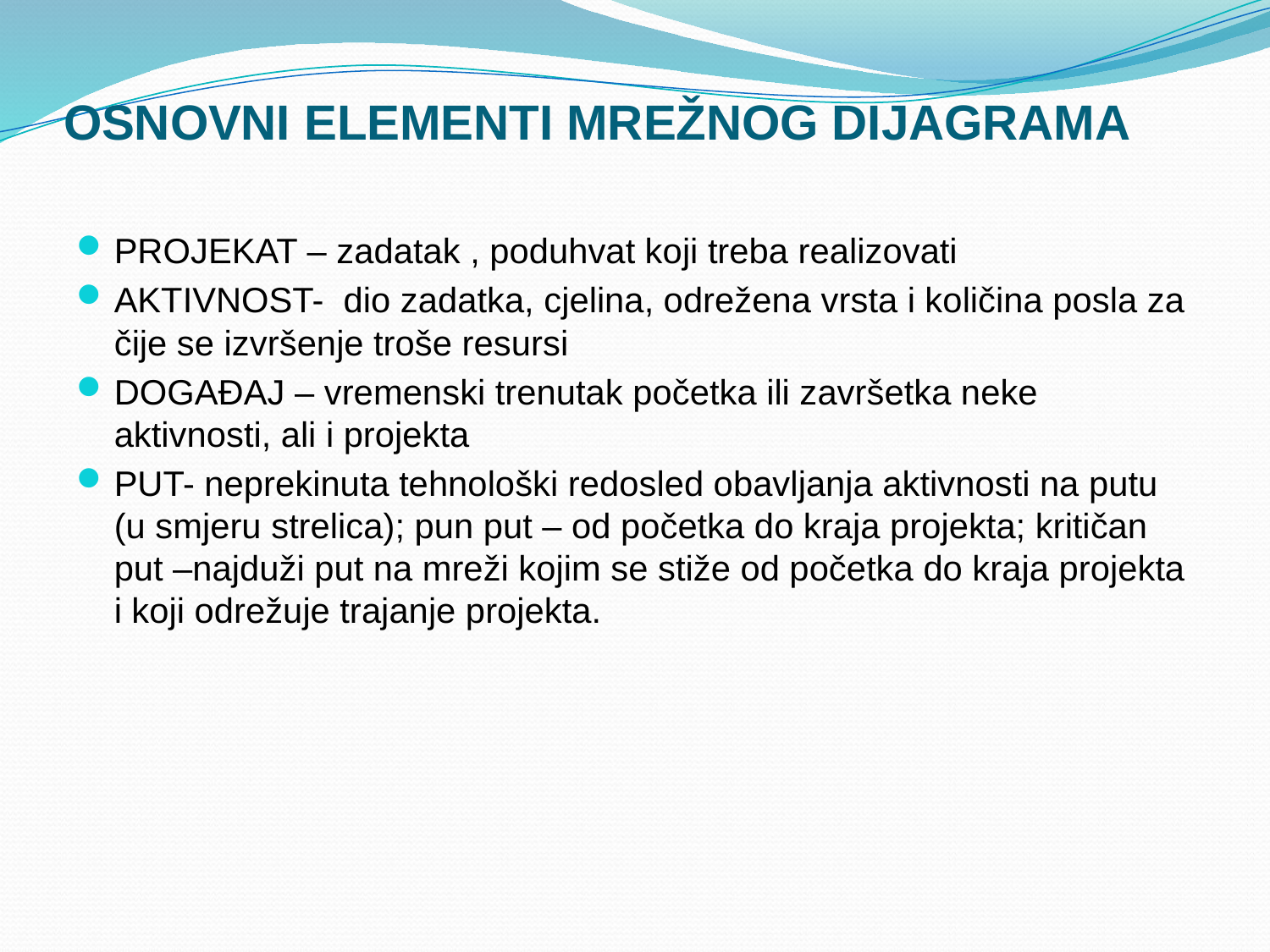

# OSNOVNI ELEMENTI MREŽNOG DIJAGRAMA
PROJEKAT – zadatak , poduhvat koji treba realizovati
AKTIVNOST-  dio zadatka, cjelina, odrežena vrsta i količina posla za čije se izvršenje troše resursi
DOGAĐAJ – vremenski trenutak početka ili završetka neke aktivnosti, ali i projekta
PUT- neprekinuta tehnološki redosled obavljanja aktivnosti na putu (u smjeru strelica); pun put – od početka do kraja projekta; kritičan put –najduži put na mreži kojim se stiže od početka do kraja projekta i koji odrežuje trajanje projekta.